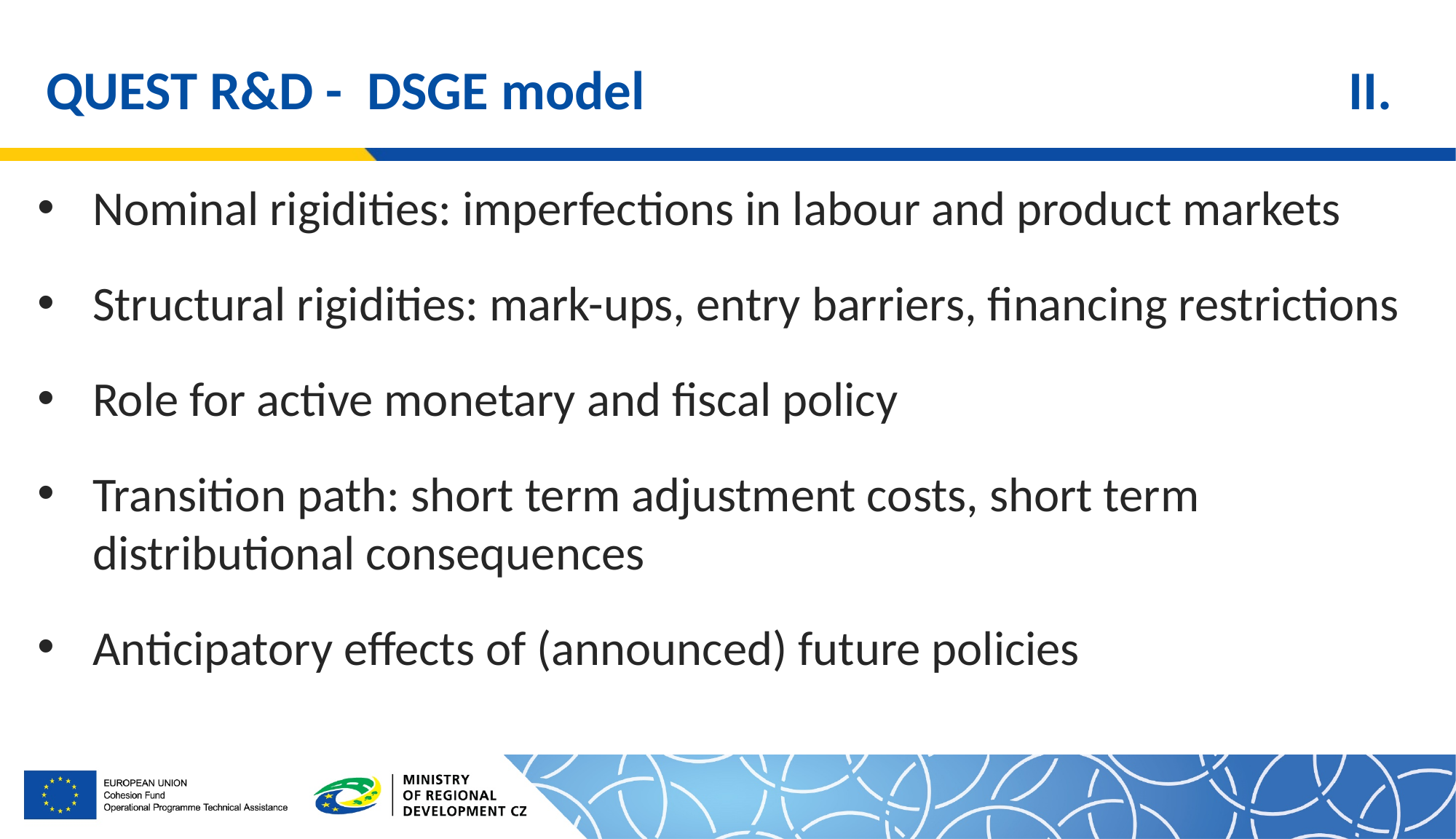

QUEST R&D -  DSGE model                                                         II.
Nominal rigidities: imperfections in labour and product markets
Structural rigidities: mark-ups, entry barriers, financing restrictions
Role for active monetary and fiscal policy
Transition path: short term adjustment costs, short term distributional consequences
Anticipatory effects of (announced) future policies